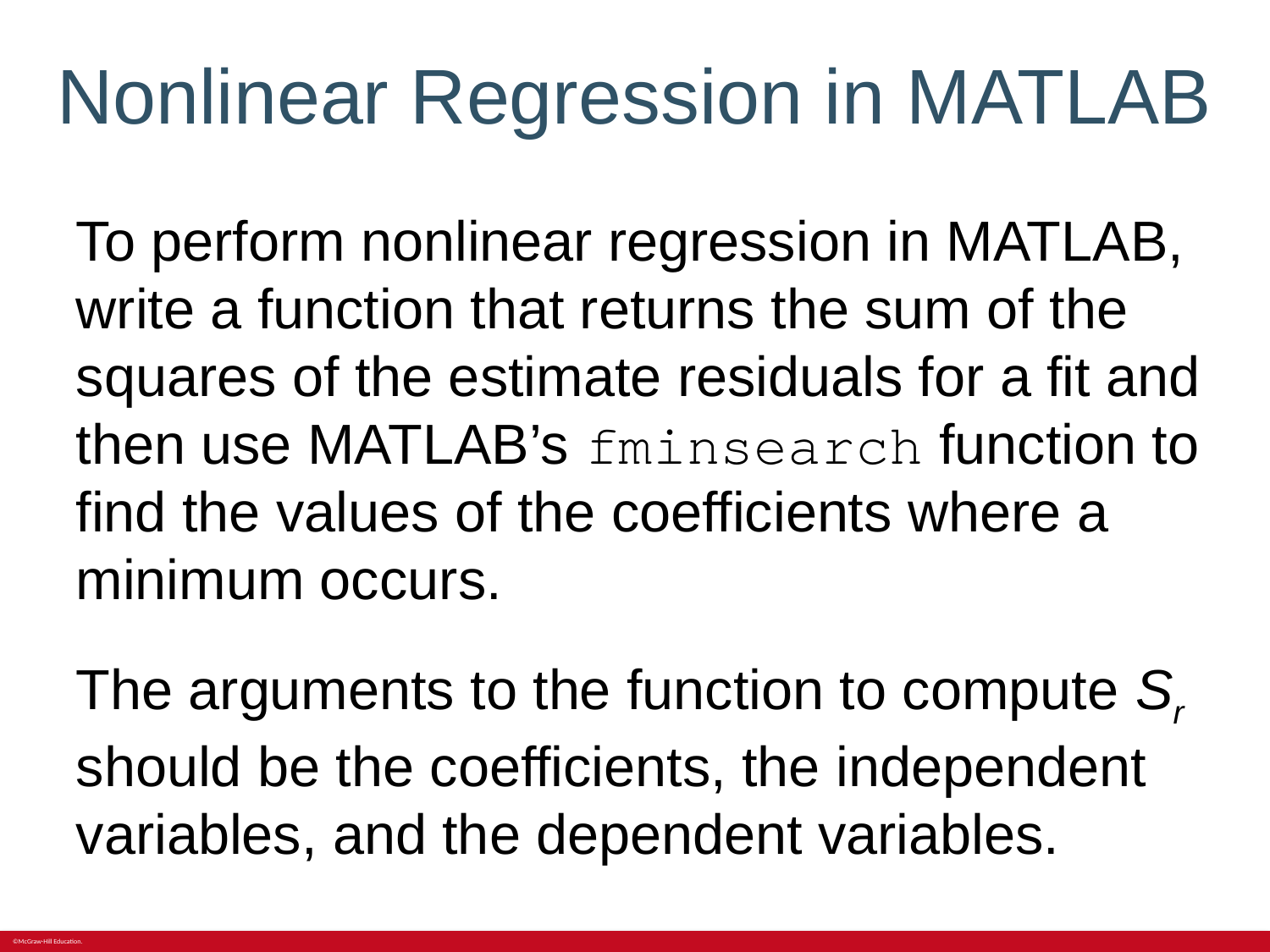

# Nonlinear Regression in MATLAB
To perform nonlinear regression in MATLAB, write a function that returns the sum of the squares of the estimate residuals for a fit and then use MATLAB’s fminsearch function to find the values of the coefficients where a minimum occurs.
The arguments to the function to compute Sr should be the coefficients, the independent variables, and the dependent variables.